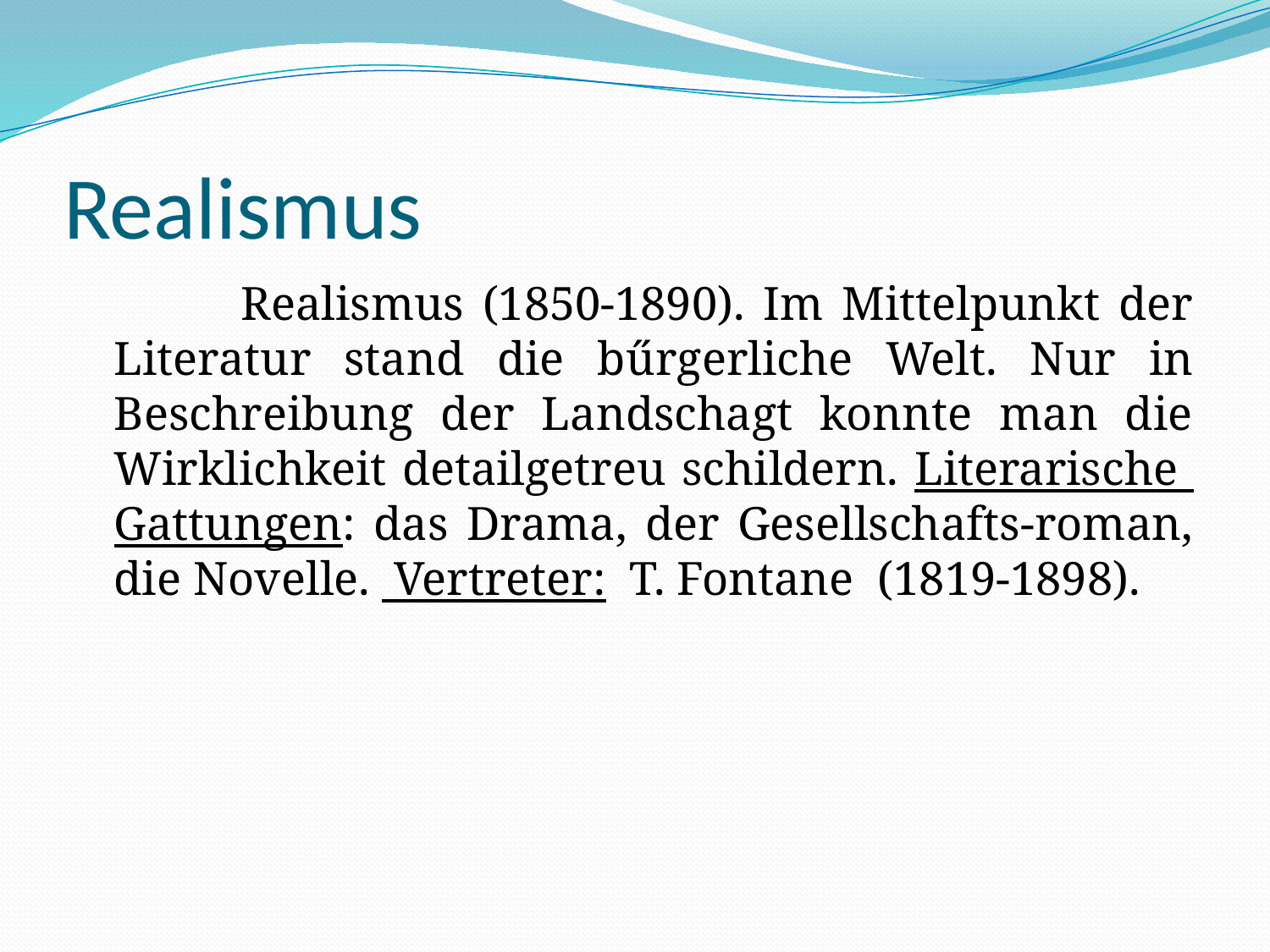

# Realismus
		Realismus (1850-1890). Im Mittelpunkt der Literatur stand die bűrgerliche Welt. Nur in Beschreibung der Landschagt konnte man die Wirklichkeit detailgetreu schildern. Literarische  Gattungen: das Drama, der Gesellschafts-roman, die Novelle.  Vertreter:  T. Fontane  (1819-1898).